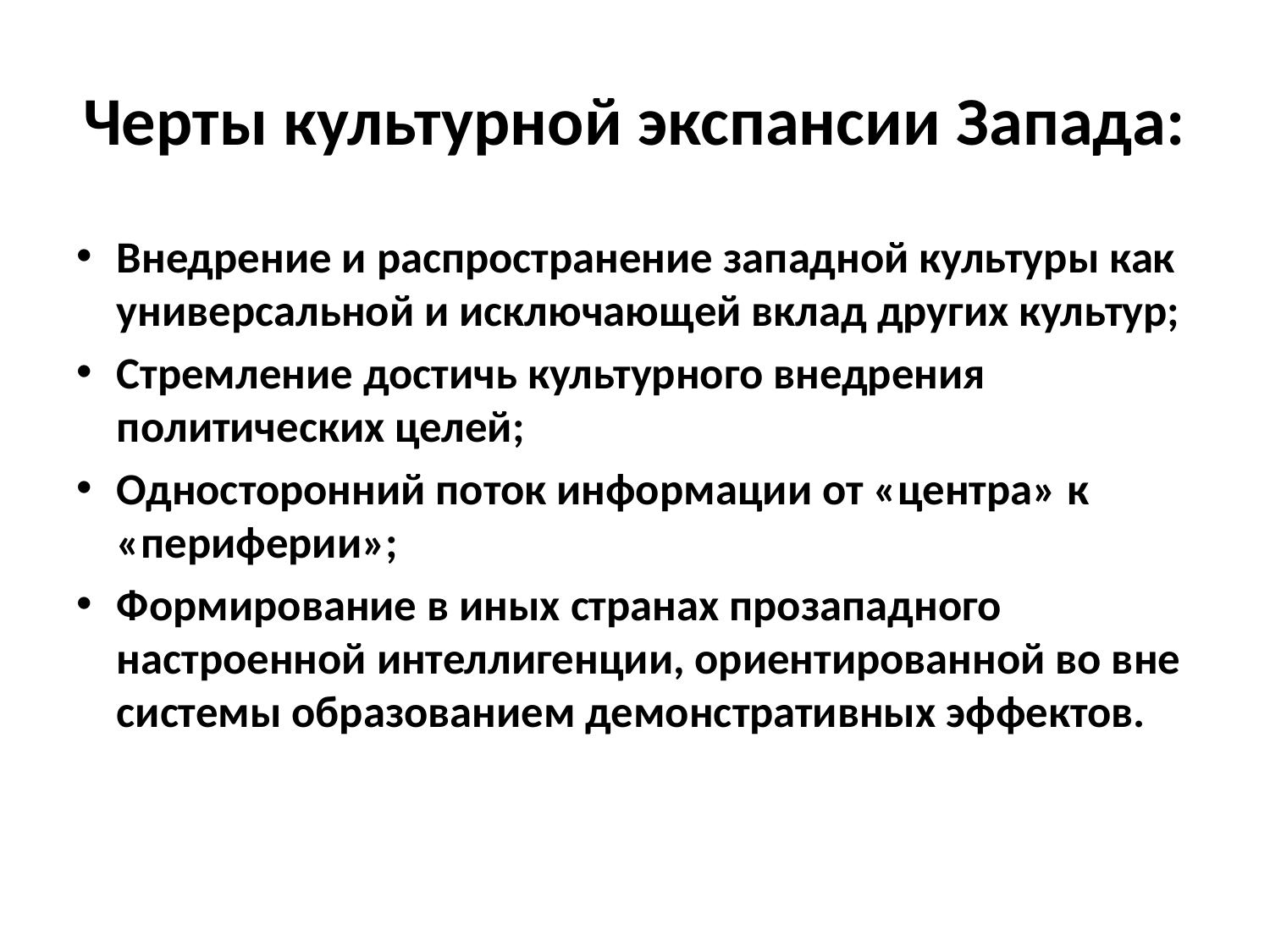

# Черты культурной экспансии Запада:
Внедрение и распространение западной культуры как универсальной и исключающей вклад других культур;
Стремление достичь культурного внедрения политических целей;
Односторонний поток информации от «центра» к «периферии»;
Формирование в иных странах прозападного настроенной интеллигенции, ориентированной во вне системы образованием демонстративных эффектов.